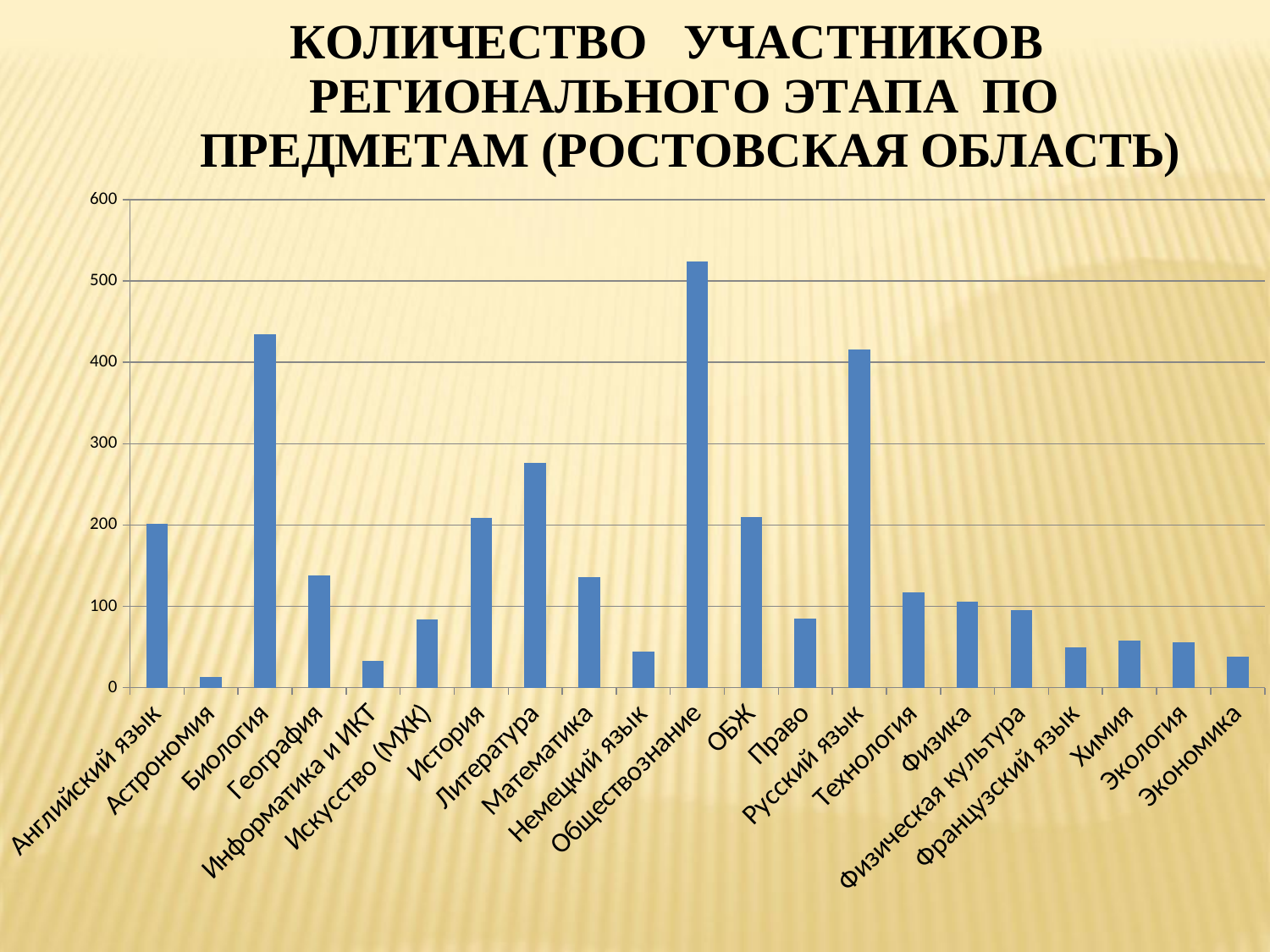

### Chart: КОЛИЧЕСТВО   УЧАСТНИКОВ     РЕГИОНАЛЬНОГО ЭТАПА  ПО  ПРЕДМЕТАМ (РОСТОВСКАЯ ОБЛАСТЬ)

| Category |  |
|---|---|
| Английский язык | 201.0 |
| Астрономия | 13.0 |
| Биология | 435.0 |
| География | 138.0 |
| Информатика и ИКТ | 33.0 |
| Искусство (МХК) | 84.0 |
| История | 209.0 |
| Литература | 276.0 |
| Математика | 136.0 |
| Немецкий язык | 44.0 |
| Обществознание | 524.0 |
| ОБЖ | 210.0 |
| Право | 85.0 |
| Русский язык | 416.0 |
| Технология | 117.0 |
| Физика | 106.0 |
| Физическая культура | 95.0 |
| Французский язык | 49.0 |
| Химия | 58.0 |
| Экология | 56.0 |
| Экономика | 38.0 |